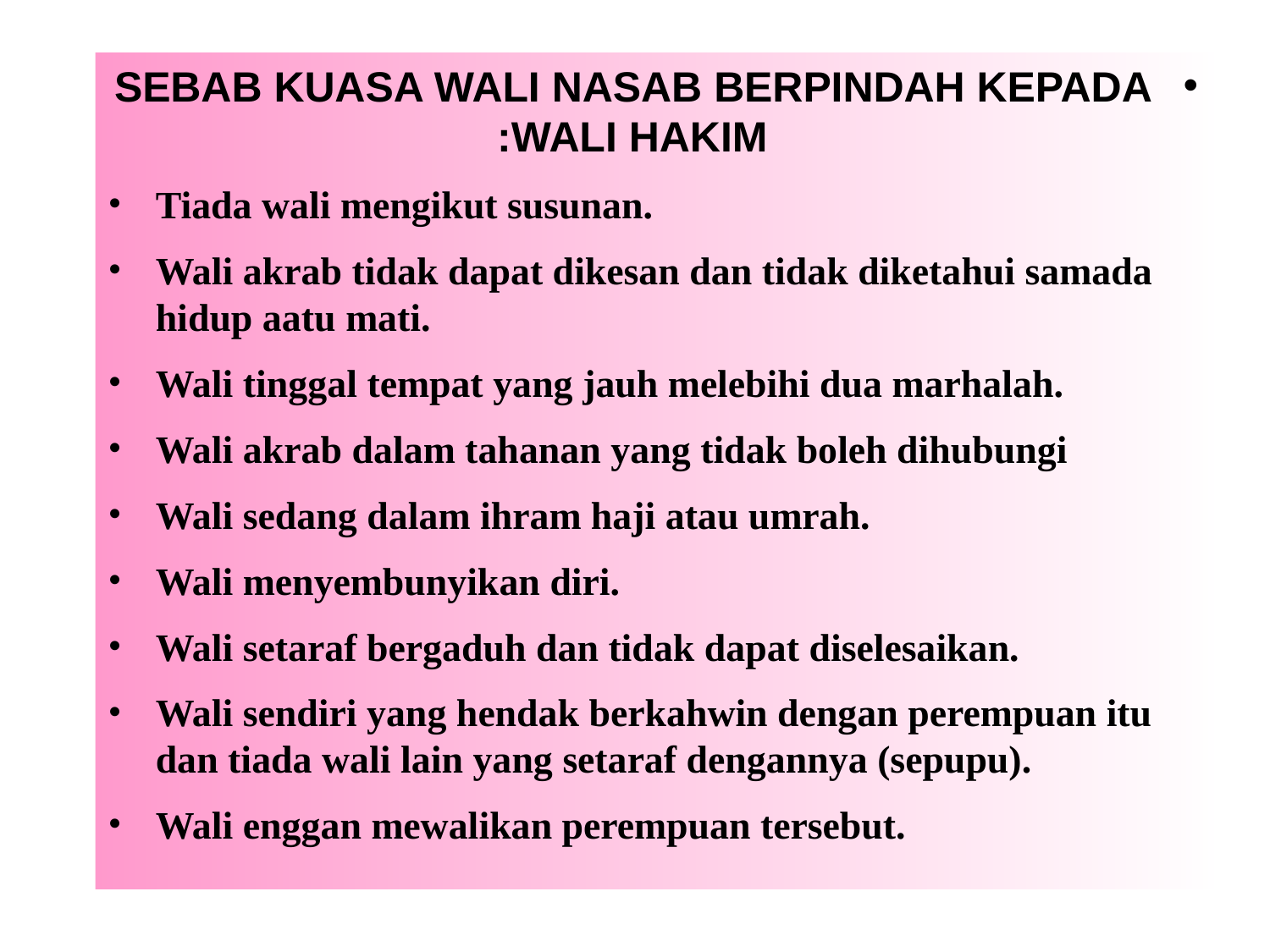

SEBAB KUASA WALI NASAB BERPINDAH KEPADA WALI HAKIM:
Tiada wali mengikut susunan.
Wali akrab tidak dapat dikesan dan tidak diketahui samada hidup aatu mati.
Wali tinggal tempat yang jauh melebihi dua marhalah.
Wali akrab dalam tahanan yang tidak boleh dihubungi
Wali sedang dalam ihram haji atau umrah.
Wali menyembunyikan diri.
Wali setaraf bergaduh dan tidak dapat diselesaikan.
Wali sendiri yang hendak berkahwin dengan perempuan itu dan tiada wali lain yang setaraf dengannya (sepupu).
Wali enggan mewalikan perempuan tersebut.